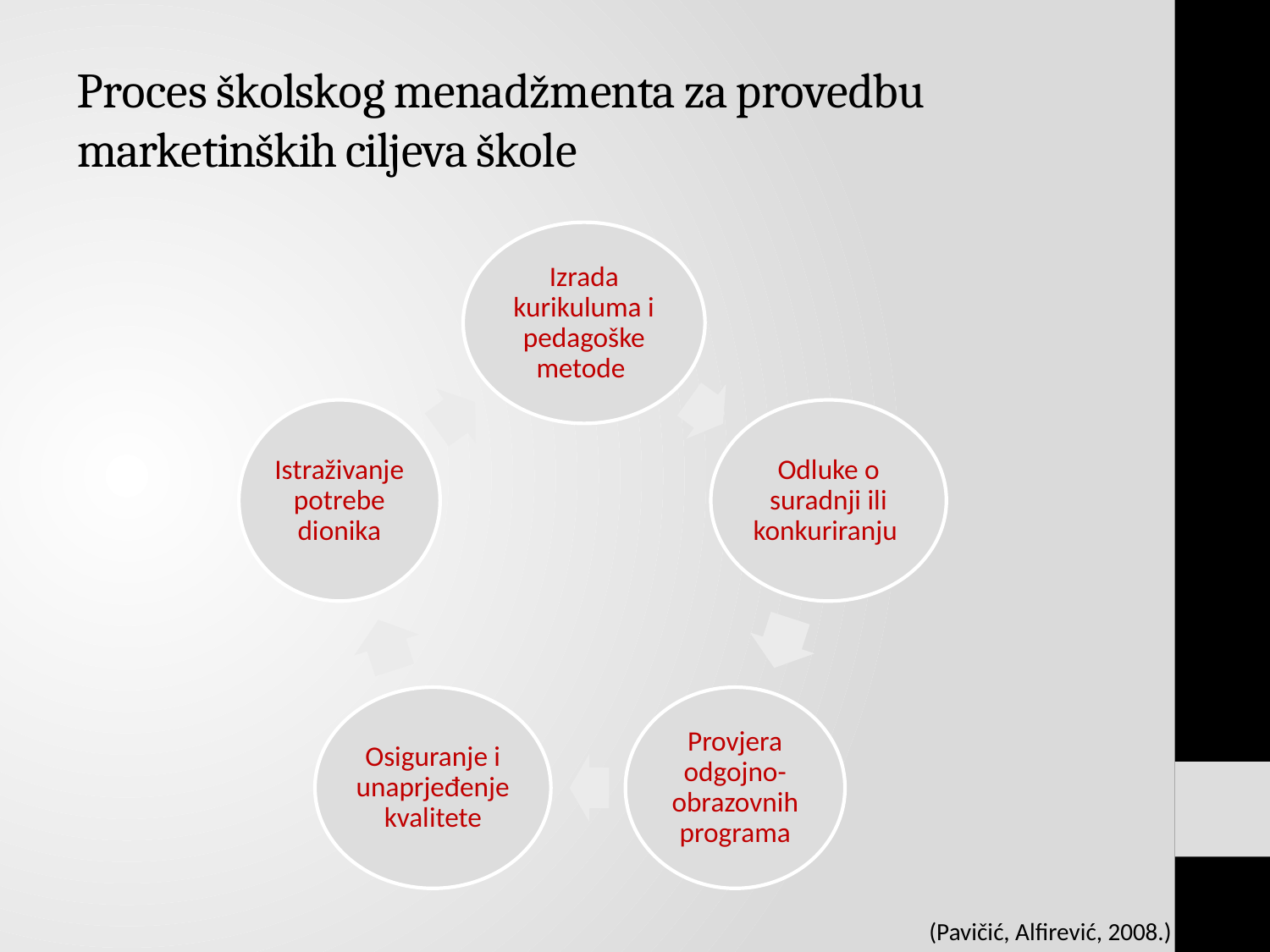

# Proces školskog menadžmenta za provedbu marketinških ciljeva škole
Izrada kurikuluma i pedagoške metode

Odluke o suradnji ili konkuriranju

Provjera odgojno-obrazovnih programa

Osiguranje i unaprjeđenje kvalitete

Istraživanje potrebe dionika

(Pavičić, Alfirević, 2008.)